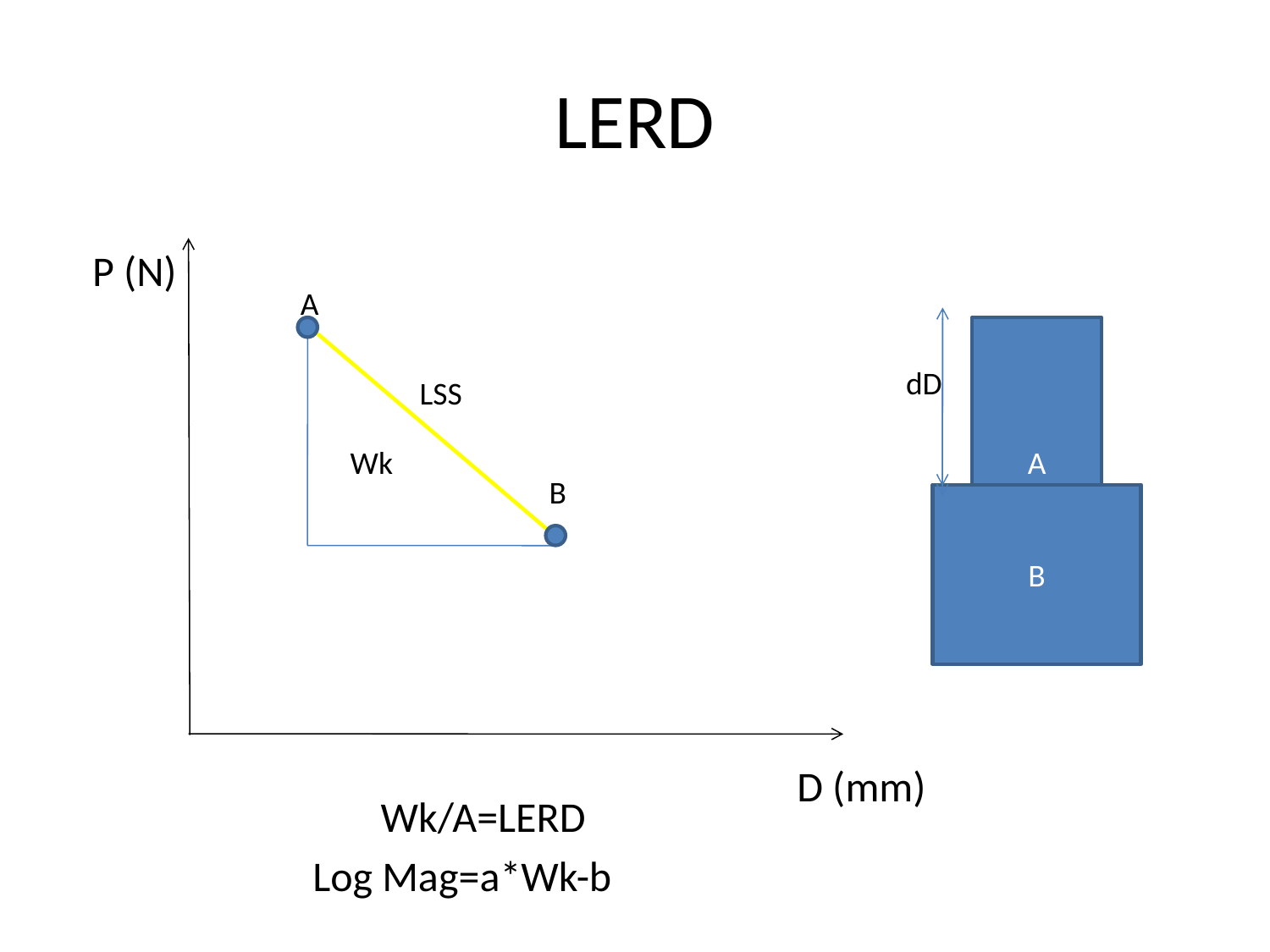

# LERD
P (N)
A

A
dD
LSS
Wk
B
B

D (mm)
Wk/A=LERD
Log Mag=a*Wk-b